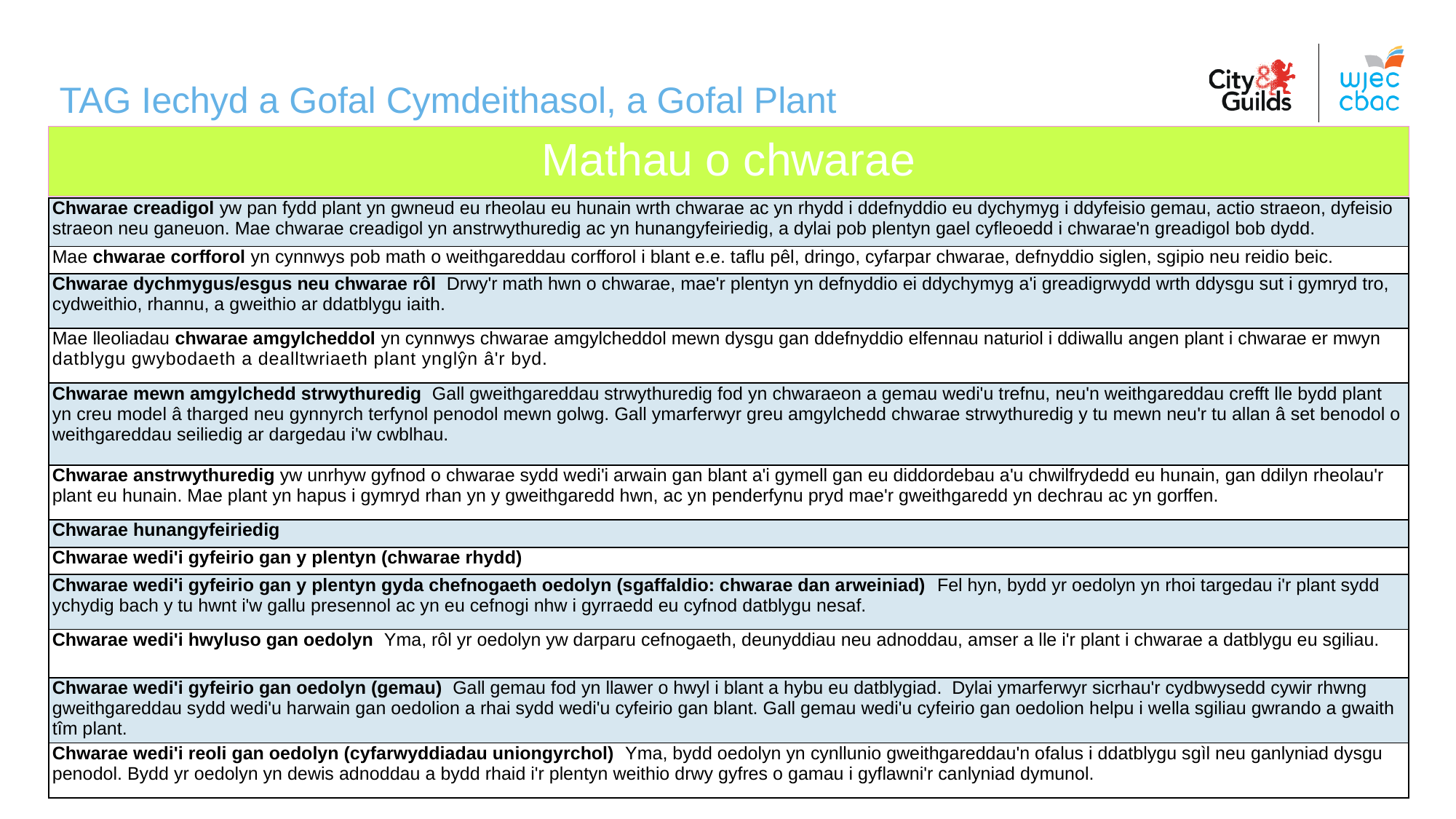

TAG Iechyd a Gofal Cymdeithasol, a Gofal Plant
# Mathau o chwarae
| Chwarae creadigol yw pan fydd plant yn gwneud eu rheolau eu hunain wrth chwarae ac yn rhydd i ddefnyddio eu dychymyg i ddyfeisio gemau, actio straeon, dyfeisio straeon neu ganeuon. Mae chwarae creadigol yn anstrwythuredig ac yn hunangyfeiriedig, a dylai pob plentyn gael cyfleoedd i chwarae'n greadigol bob dydd. |
| --- |
| Mae chwarae corfforol yn cynnwys pob math o weithgareddau corfforol i blant e.e. taflu pêl, dringo, cyfarpar chwarae, defnyddio siglen, sgipio neu reidio beic. |
| Chwarae dychmygus/esgus neu chwarae rôl Drwy'r math hwn o chwarae, mae'r plentyn yn defnyddio ei ddychymyg a'i greadigrwydd wrth ddysgu sut i gymryd tro, cydweithio, rhannu, a gweithio ar ddatblygu iaith. |
| Mae lleoliadau chwarae amgylcheddol yn cynnwys chwarae amgylcheddol mewn dysgu gan ddefnyddio elfennau naturiol i ddiwallu angen plant i chwarae er mwyn datblygu gwybodaeth a dealltwriaeth plant ynglŷn â'r byd. |
| Chwarae mewn amgylchedd strwythuredig Gall gweithgareddau strwythuredig fod yn chwaraeon a gemau wedi'u trefnu, neu'n weithgareddau crefft lle bydd plant yn creu model â tharged neu gynnyrch terfynol penodol mewn golwg. Gall ymarferwyr greu amgylchedd chwarae strwythuredig y tu mewn neu'r tu allan â set benodol o weithgareddau seiliedig ar dargedau i'w cwblhau. |
| Chwarae anstrwythuredig yw unrhyw gyfnod o chwarae sydd wedi'i arwain gan blant a'i gymell gan eu diddordebau a'u chwilfrydedd eu hunain, gan ddilyn rheolau'r plant eu hunain. Mae plant yn hapus i gymryd rhan yn y gweithgaredd hwn, ac yn penderfynu pryd mae'r gweithgaredd yn dechrau ac yn gorffen. |
| Chwarae hunangyfeiriedig |
| Chwarae wedi'i gyfeirio gan y plentyn (chwarae rhydd) |
| Chwarae wedi'i gyfeirio gan y plentyn gyda chefnogaeth oedolyn (sgaffaldio: chwarae dan arweiniad) Fel hyn, bydd yr oedolyn yn rhoi targedau i'r plant sydd ychydig bach y tu hwnt i'w gallu presennol ac yn eu cefnogi nhw i gyrraedd eu cyfnod datblygu nesaf. |
| Chwarae wedi'i hwyluso gan oedolyn Yma, rôl yr oedolyn yw darparu cefnogaeth, deunyddiau neu adnoddau, amser a lle i'r plant i chwarae a datblygu eu sgiliau. |
| Chwarae wedi'i gyfeirio gan oedolyn (gemau) Gall gemau fod yn llawer o hwyl i blant a hybu eu datblygiad. Dylai ymarferwyr sicrhau'r cydbwysedd cywir rhwng gweithgareddau sydd wedi'u harwain gan oedolion a rhai sydd wedi'u cyfeirio gan blant. Gall gemau wedi'u cyfeirio gan oedolion helpu i wella sgiliau gwrando a gwaith tîm plant. |
| Chwarae wedi'i reoli gan oedolyn (cyfarwyddiadau uniongyrchol) Yma, bydd oedolyn yn cynllunio gweithgareddau'n ofalus i ddatblygu sgìl neu ganlyniad dysgu penodol. Bydd yr oedolyn yn dewis adnoddau a bydd rhaid i'r plentyn weithio drwy gyfres o gamau i gyflawni'r canlyniad dymunol. |